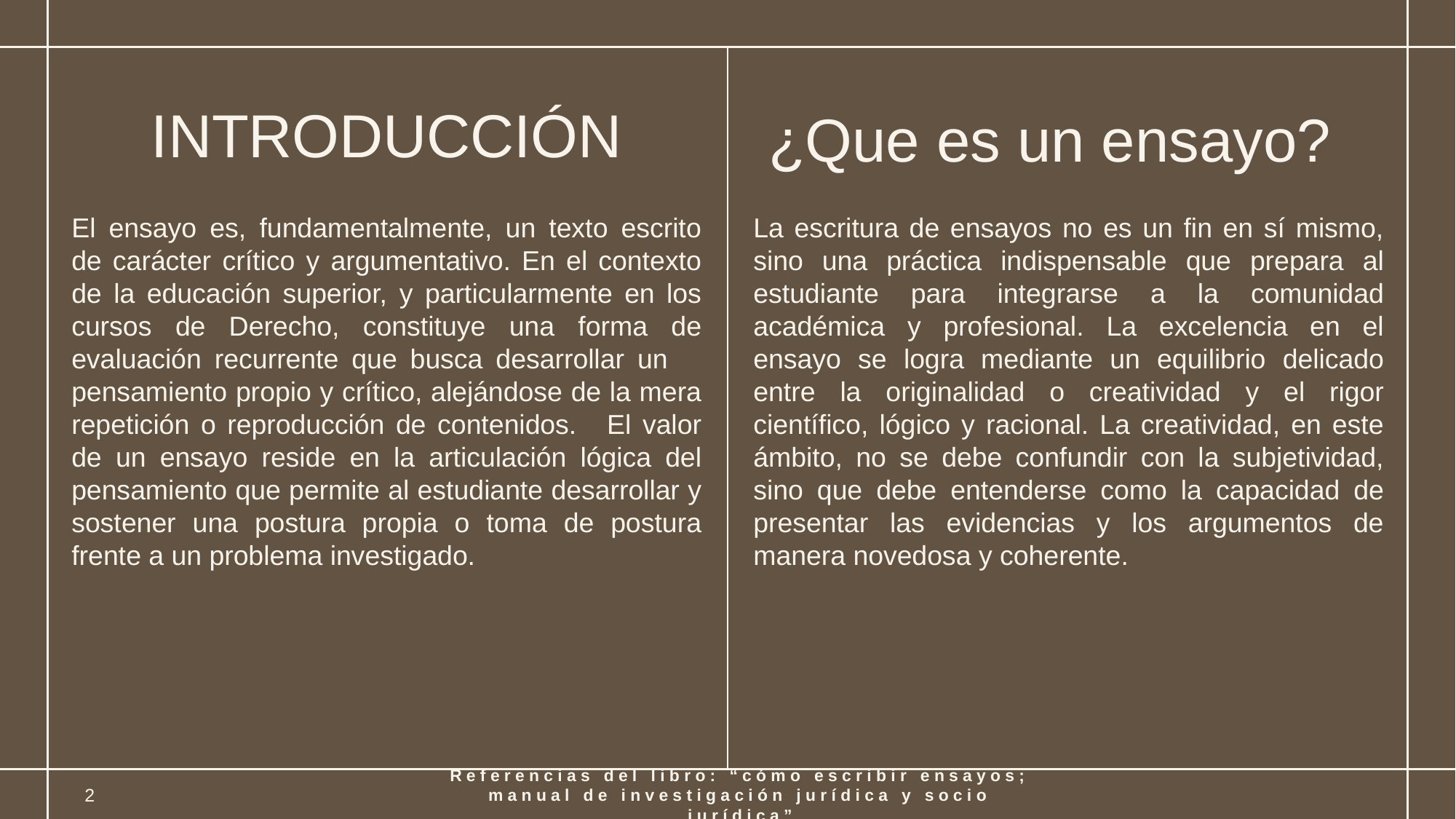

# INTRODUCCIÓN
¿Que es un ensayo?
El ensayo es, fundamentalmente, un texto escrito de carácter crítico y argumentativo. En el contexto de la educación superior, y particularmente en los cursos de Derecho, constituye una forma de evaluación recurrente que busca desarrollar un    pensamiento propio y crítico, alejándose de la mera repetición o reproducción de contenidos.   El valor de un ensayo reside en la articulación lógica del pensamiento que permite al estudiante desarrollar y sostener una postura propia o toma de postura frente a un problema investigado.
La escritura de ensayos no es un fin en sí mismo, sino una práctica indispensable que prepara al estudiante para integrarse a la comunidad académica y profesional. La excelencia en el ensayo se logra mediante un equilibrio delicado entre la originalidad o creatividad y el rigor científico, lógico y racional. La creatividad, en este ámbito, no se debe confundir con la subjetividad, sino que debe entenderse como la capacidad de presentar las evidencias y los argumentos de manera novedosa y coherente.
2
Referencias del libro: “cómo escribir ensayos; manual de investigación jurídica y socio jurídica”